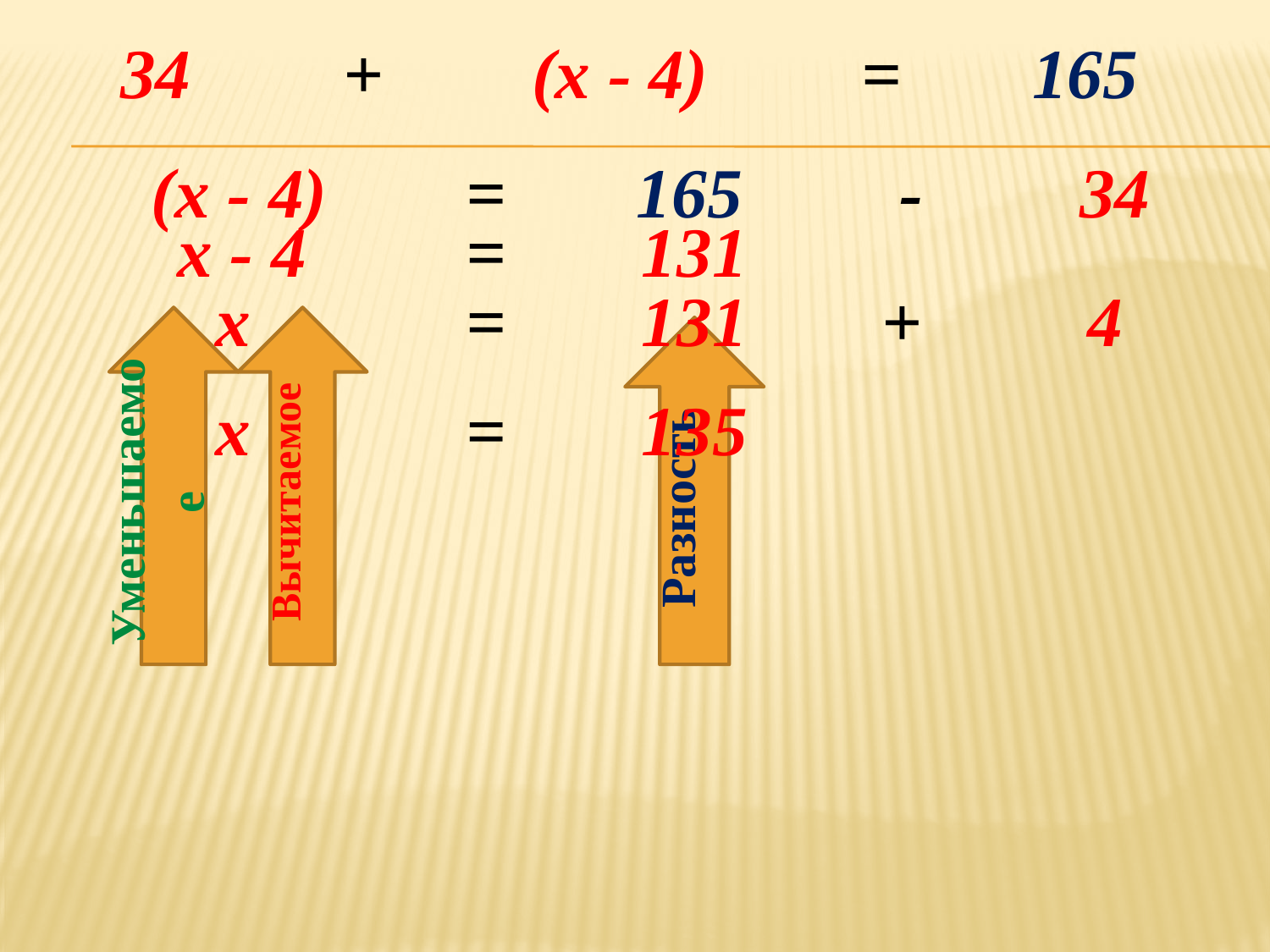

| 34 | + | (х - 4) | = | 165 |
| --- | --- | --- | --- | --- |
| (х - 4) | = | 165 | - | 34 |
| --- | --- | --- | --- | --- |
| х - 4 | = | 131 |  |  |
| --- | --- | --- | --- | --- |
| х | = | 131 | + | 4 |
| --- | --- | --- | --- | --- |
Уменьшаемое

Вычитаемое

Разность

| х | = | 135 |  |  |
| --- | --- | --- | --- | --- |